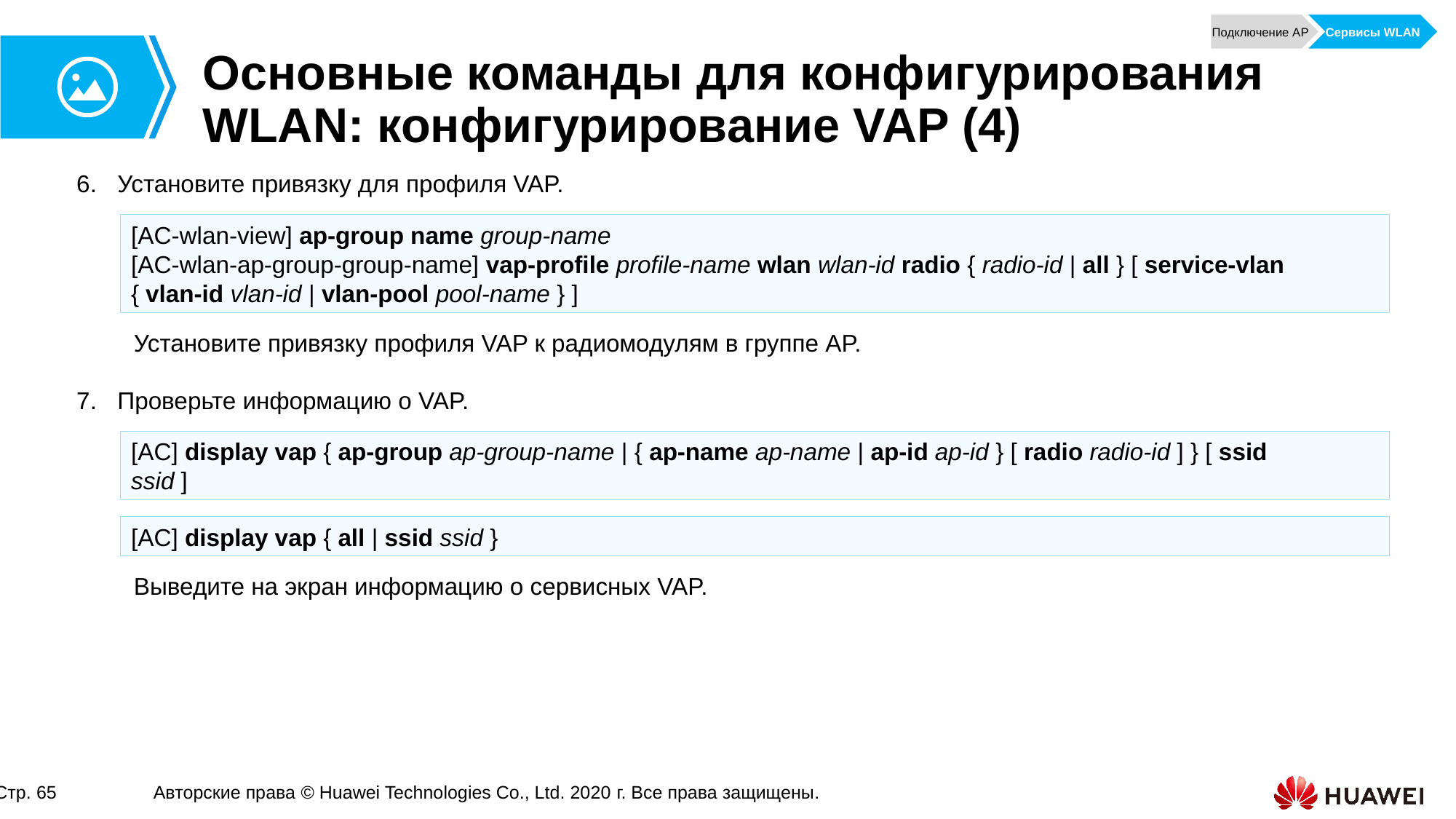

Подключение AP
Сервисы WLAN
# Основные команды для конфигурирования WLAN: конфигурирование VAP (4)
Установите привязку для профиля VAP.
[AC-wlan-view] ap-group name group-name
[AC-wlan-ap-group-group-name] vap-profile profile-name wlan wlan-id radio { radio-id | all } [ service-vlan { vlan-id vlan-id | vlan-pool pool-name } ]
Установите привязку профиля VAP к радиомодулям в группе AP.
Проверьте информацию о VAP.
[AC] display vap { ap-group ap-group-name | { ap-name ap-name | ap-id ap-id } [ radio radio-id ] } [ ssid ssid ]
[AC] display vap { all | ssid ssid }
Выведите на экран информацию о сервисных VAP.